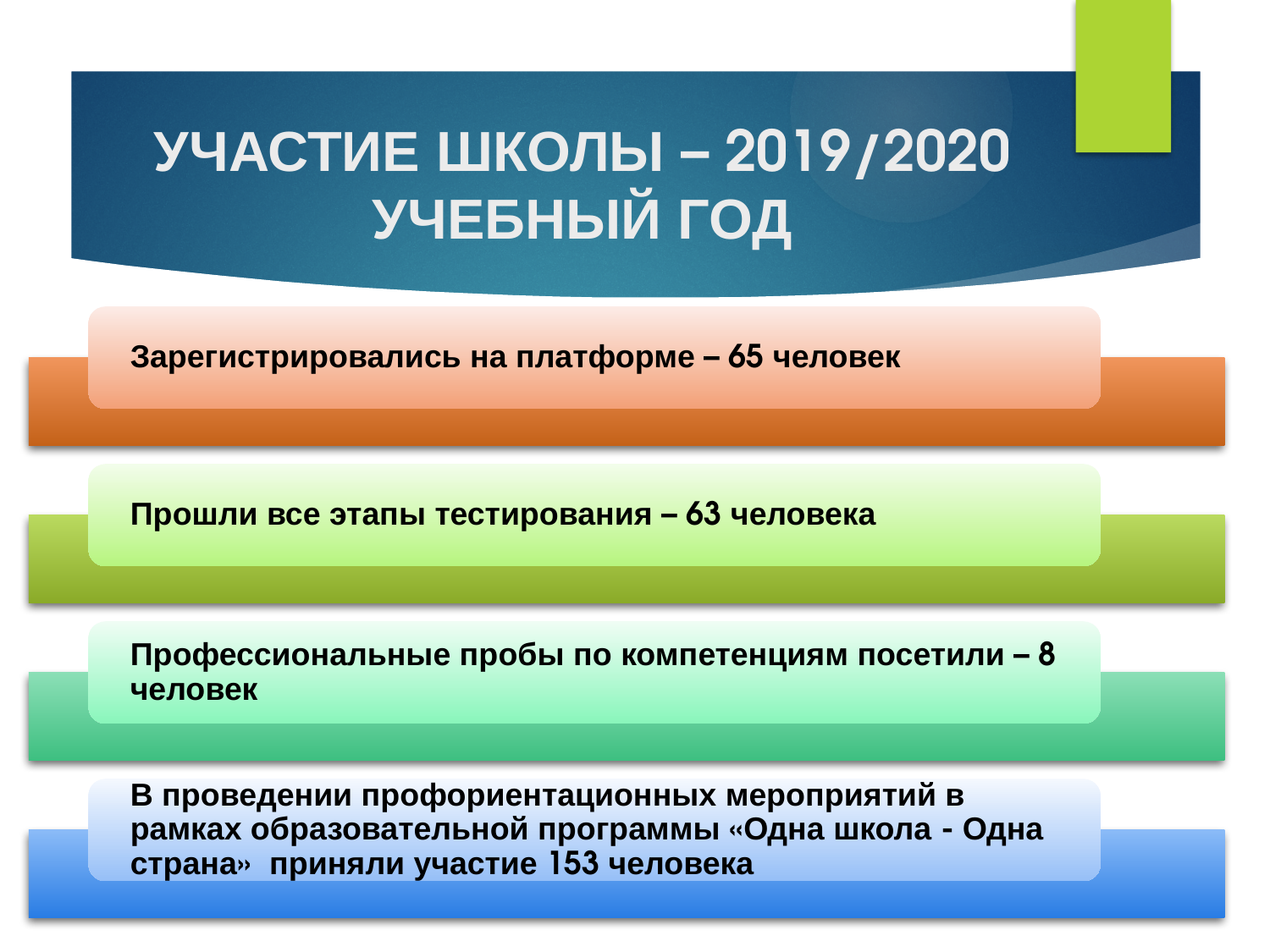

# УЧАСТИЕ ШКОЛЫ – 2019/2020 УЧЕБНЫЙ ГОД
Зарегистрировались на платформе – 65 человек
Прошли все этапы тестирования – 63 человека
Профессиональные пробы по компетенциям посетили – 8 человек
В проведении профориентационных мероприятий в рамках образовательной программы «Одна школа - Одна страна»  приняли участие 153 человека